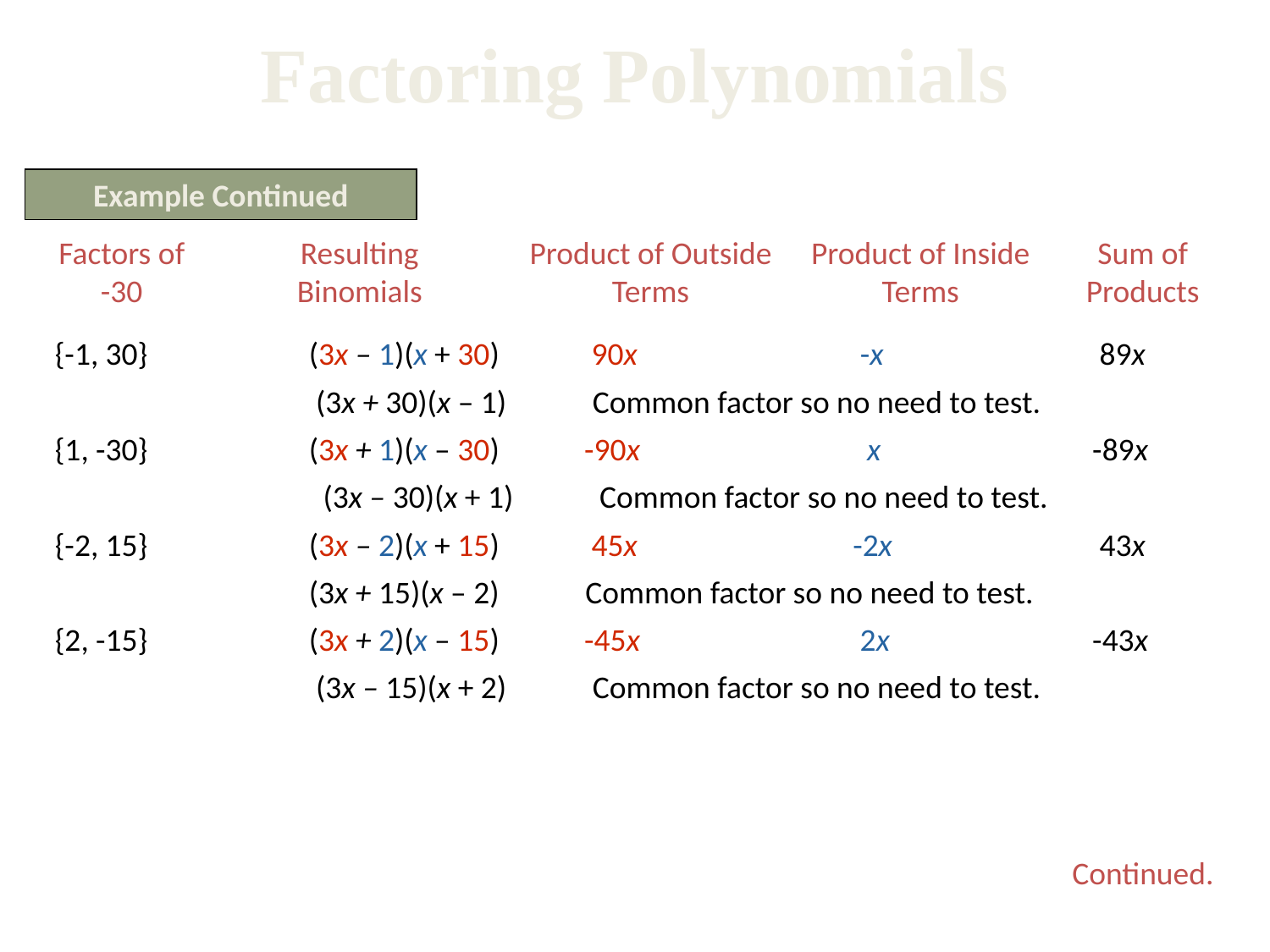

Factoring Polynomials
Example Continued
Factors of -30
Resulting Binomials
Product of Outside Terms
Product of Inside Terms
Sum of Products
{-1, 30}    		(3x – 1)(x + 30)	    90x		      -x		    89x
	    	 (3x + 30)(x – 1)            Common factor so no need to test.
{1, -30}    		(3x + 1)(x – 30)	   -90x		       x		   -89x
	   	  (3x – 30)(x + 1)            Common factor so no need to test.
{-2, 15}    		(3x – 2)(x + 15)	    45x		     -2x		    43x
	     	(3x + 15)(x – 2)            Common factor so no need to test.
{2, -15}    		(3x + 2)(x – 15)	   -45x		      2x		   -43x
	    	 (3x – 15)(x + 2)            Common factor so no need to test.
Continued.